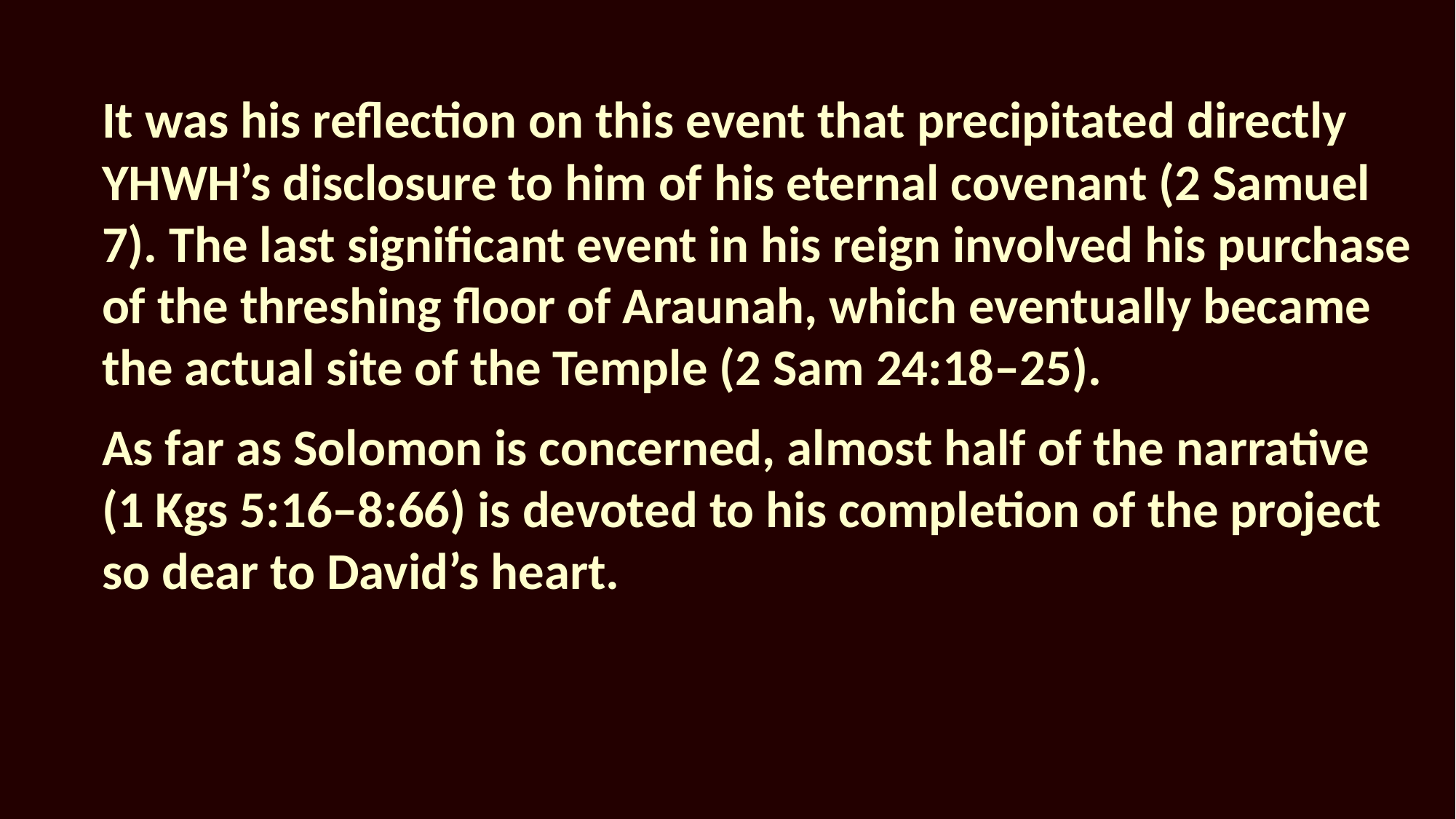

It was his reflection on this event that precipitated directly YHWH’s disclosure to him of his eternal covenant (2 Samuel 7). The last significant event in his reign involved his purchase of the threshing floor of Araunah, which eventually became the actual site of the Temple (2 Sam 24:18–25).
As far as Solomon is concerned, almost half of the narrative (1 Kgs 5:16–8:66) is devoted to his completion of the project so dear to David’s heart.